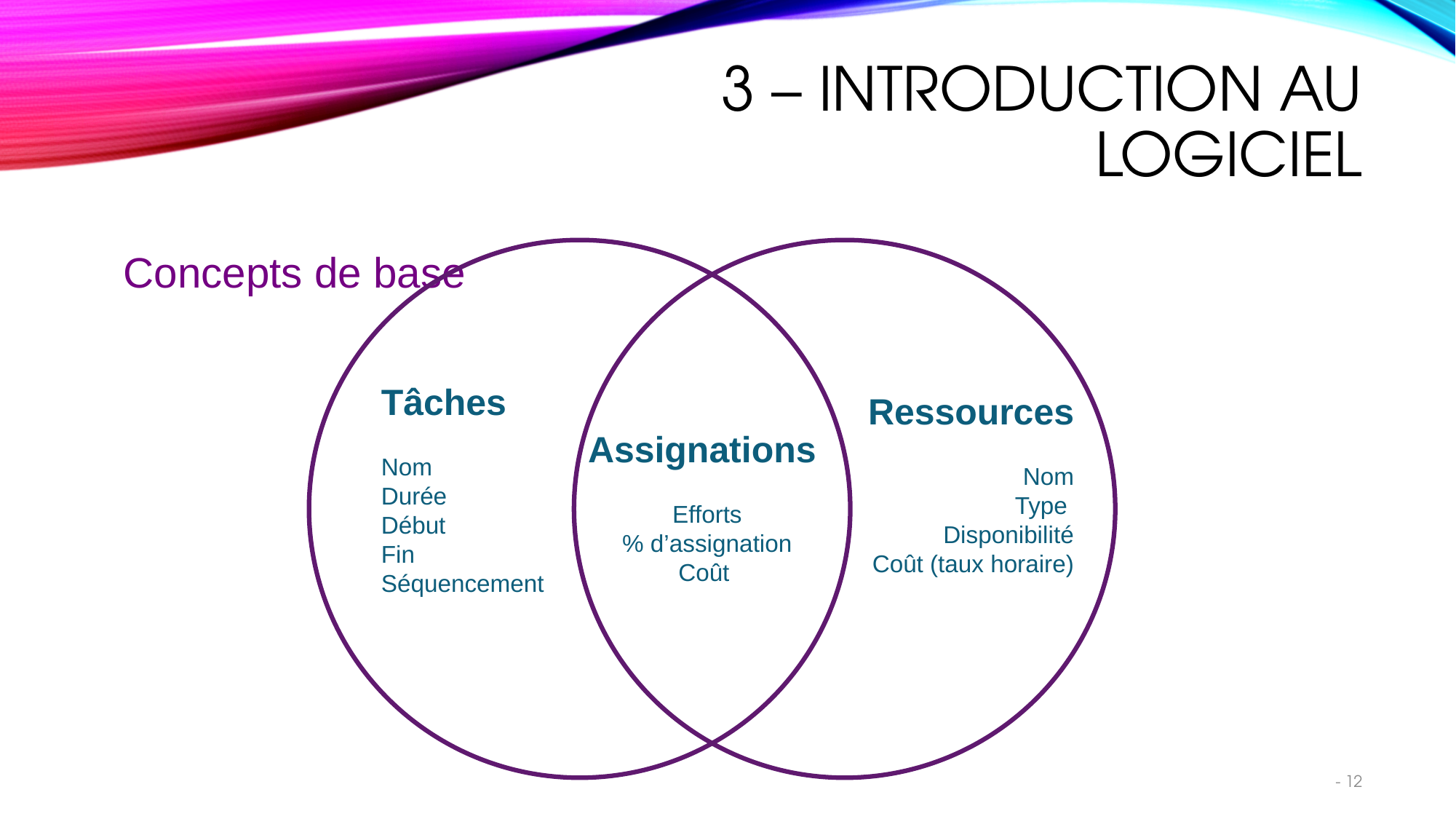

# 3 – Introduction au logiciel
Concepts de base

Tâches

Nom
Durée
Début
Fin
Séquencement
Ressources

Nom
Type
Disponibilité
Coût (taux horaire)
Assignations

Efforts
% d’assignation
Coût
12